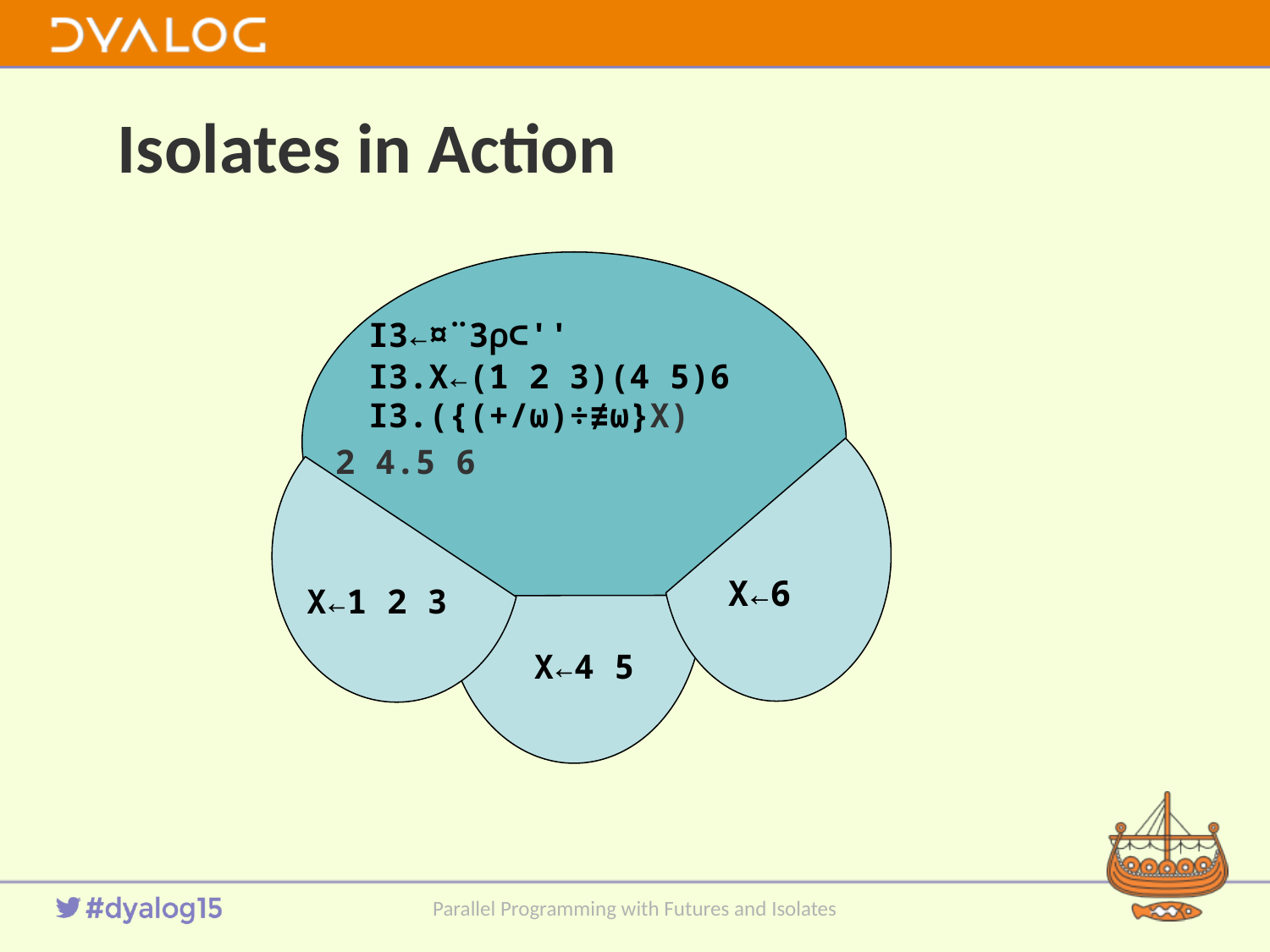

# Isolates in Action

  I3←¤¨3⍴⊂''
  I3.X←(1 2 3)(4 5)6
  I3.({(+/⍵)÷≢⍵}X)

2 4.5 6

X←6
X←1 2 3
X←4 5
Parallel Programming with Futures and Isolates